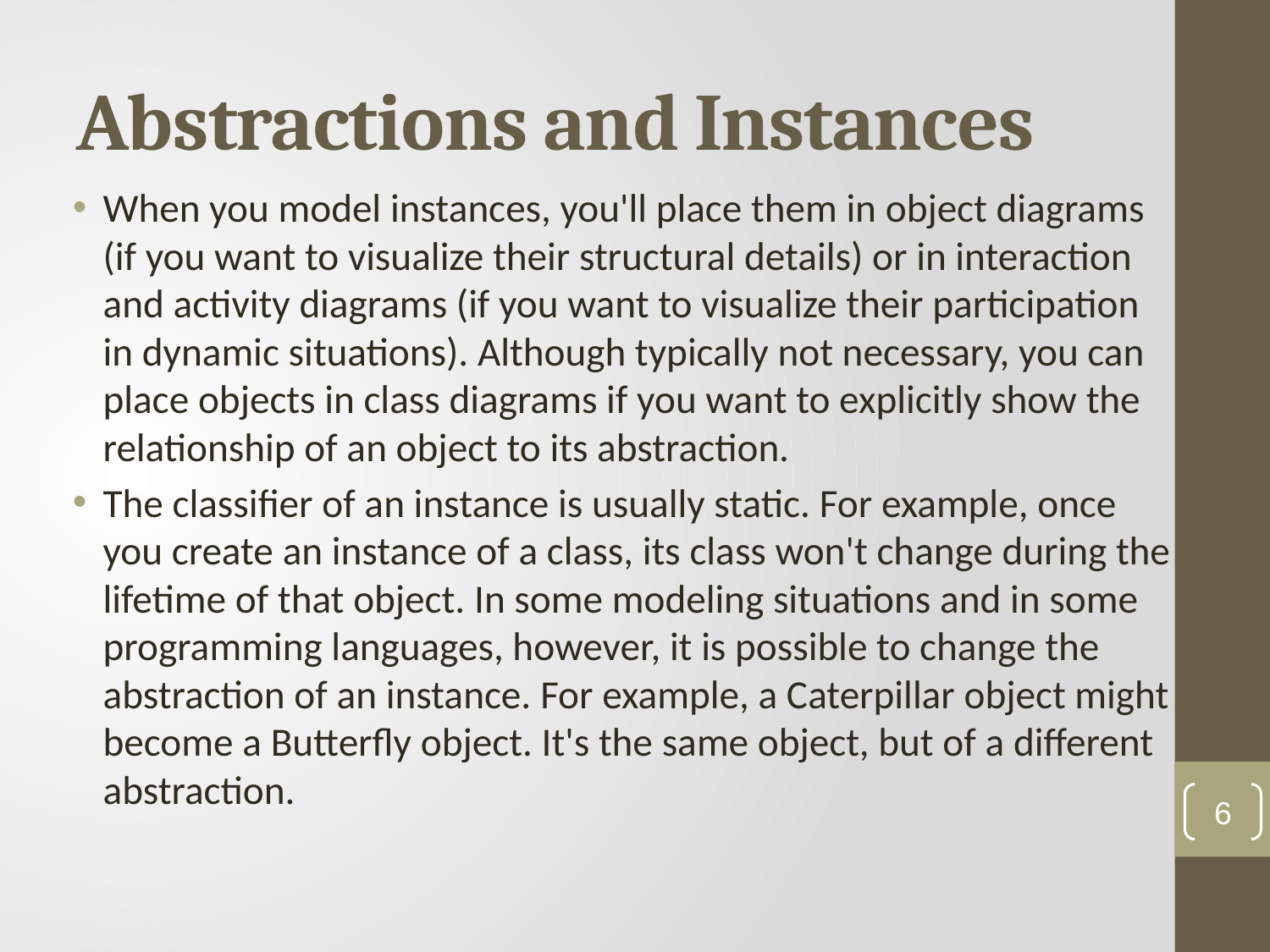

# Abstractions and Instances
When you model instances, you'll place them in object diagrams (if you want to visualize their structural details) or in interaction and activity diagrams (if you want to visualize their participation in dynamic situations). Although typically not necessary, you can place objects in class diagrams if you want to explicitly show the relationship of an object to its abstraction.
The classifier of an instance is usually static. For example, once you create an instance of a class, its class won't change during the lifetime of that object. In some modeling situations and in some programming languages, however, it is possible to change the abstraction of an instance. For example, a Caterpillar object might become a Butterfly object. It's the same object, but of a different abstraction.
6